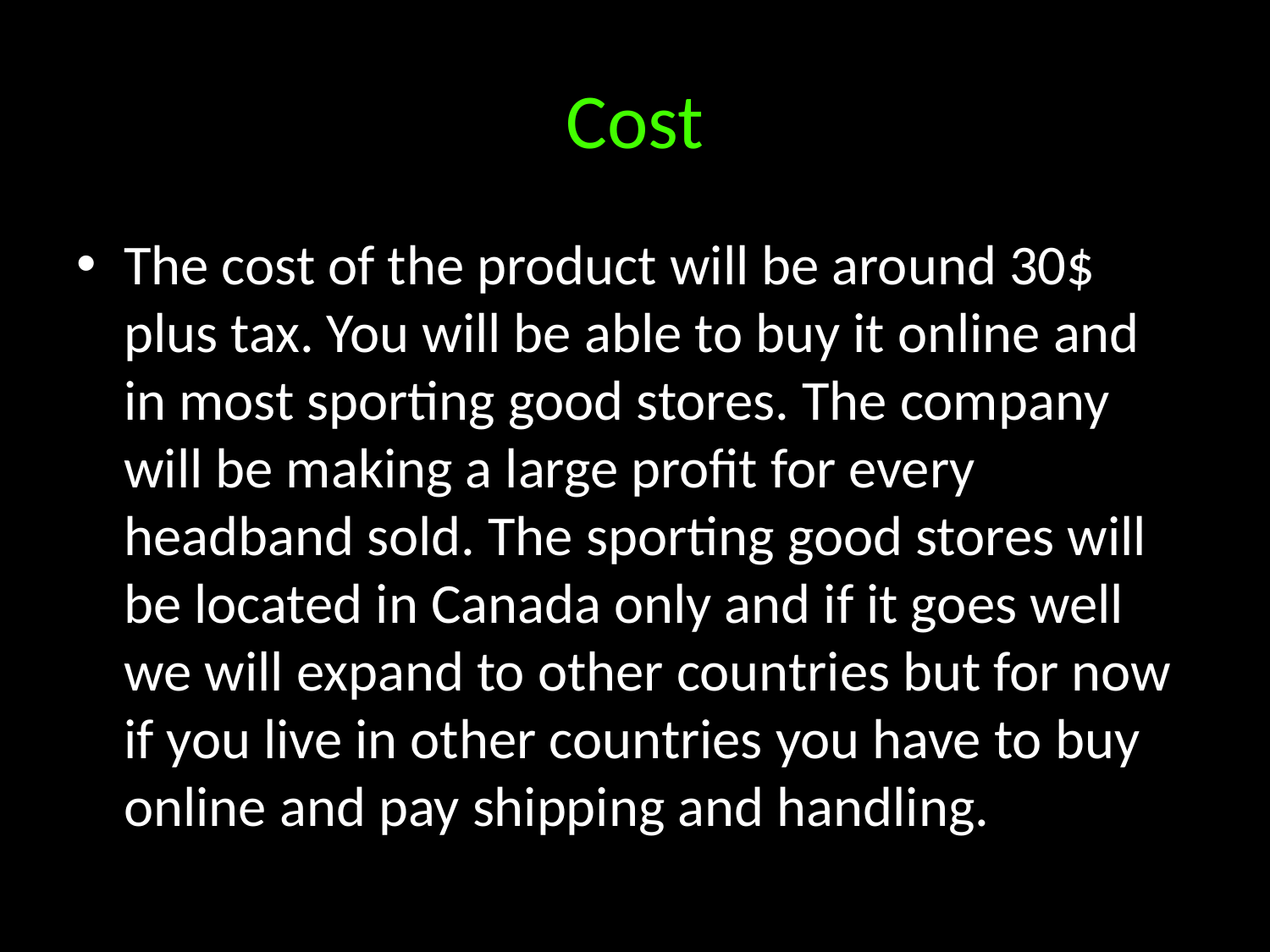

# Cost
The cost of the product will be around 30$ plus tax. You will be able to buy it online and in most sporting good stores. The company will be making a large profit for every headband sold. The sporting good stores will be located in Canada only and if it goes well we will expand to other countries but for now if you live in other countries you have to buy online and pay shipping and handling.